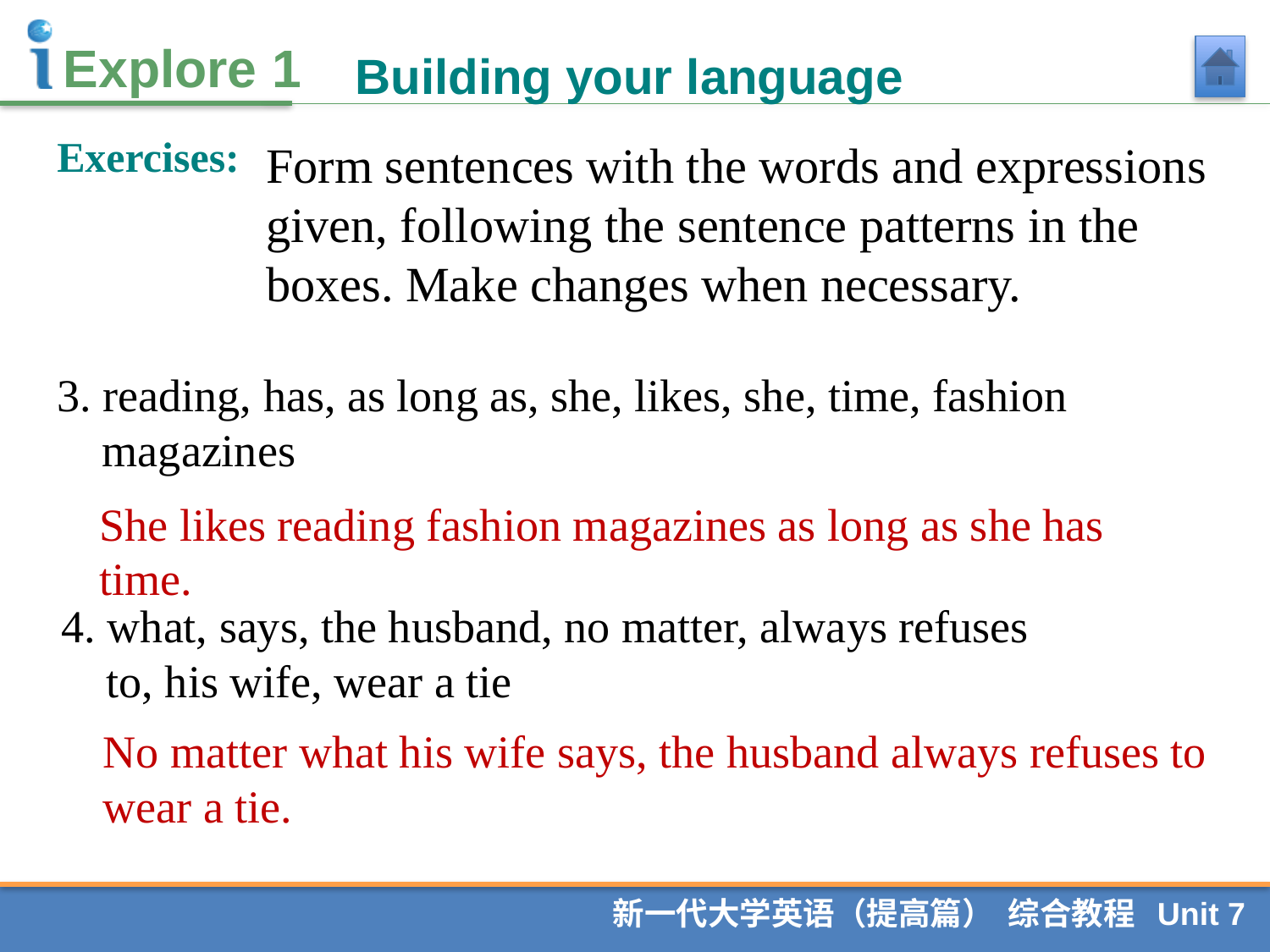

Building your language
Exercises:
Form sentences with the words and expressions given, following the sentence patterns in the boxes. Make changes when necessary.

3. reading, has, as long as, she, likes, she, time, fashion magazines

She likes reading fashion magazines as long as she has time.
4. what, says, the husband, no matter, always refuses to, his wife, wear a tie
No matter what his wife says, the husband always refuses to wear a tie.